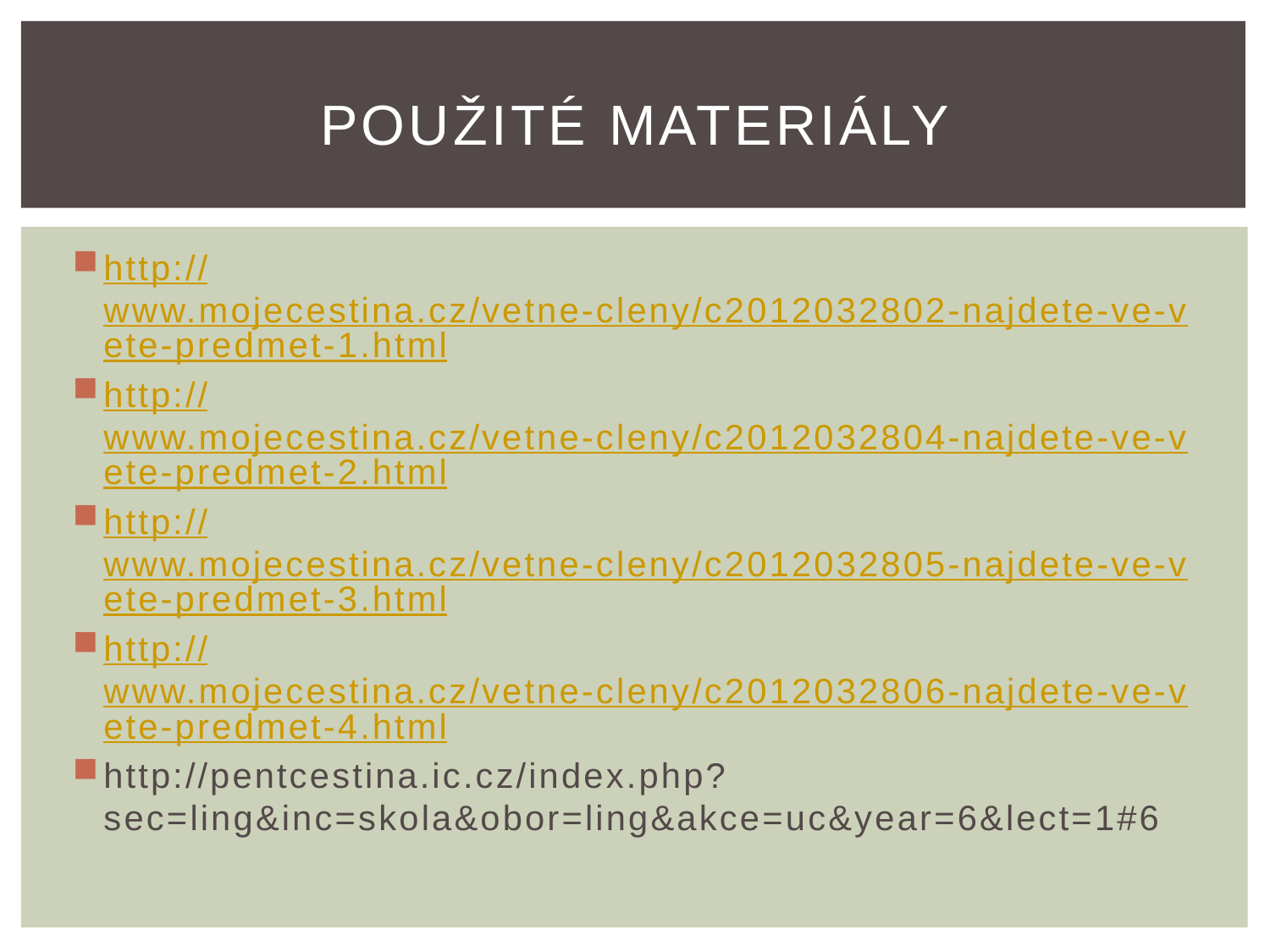

# Použité materiály
http://www.mojecestina.cz/vetne-cleny/c2012032802-najdete-ve-vete-predmet-1.html
http://www.mojecestina.cz/vetne-cleny/c2012032804-najdete-ve-vete-predmet-2.html
http://www.mojecestina.cz/vetne-cleny/c2012032805-najdete-ve-vete-predmet-3.html
http://www.mojecestina.cz/vetne-cleny/c2012032806-najdete-ve-vete-predmet-4.html
http://pentcestina.ic.cz/index.php?sec=ling&inc=skola&obor=ling&akce=uc&year=6&lect=1#6